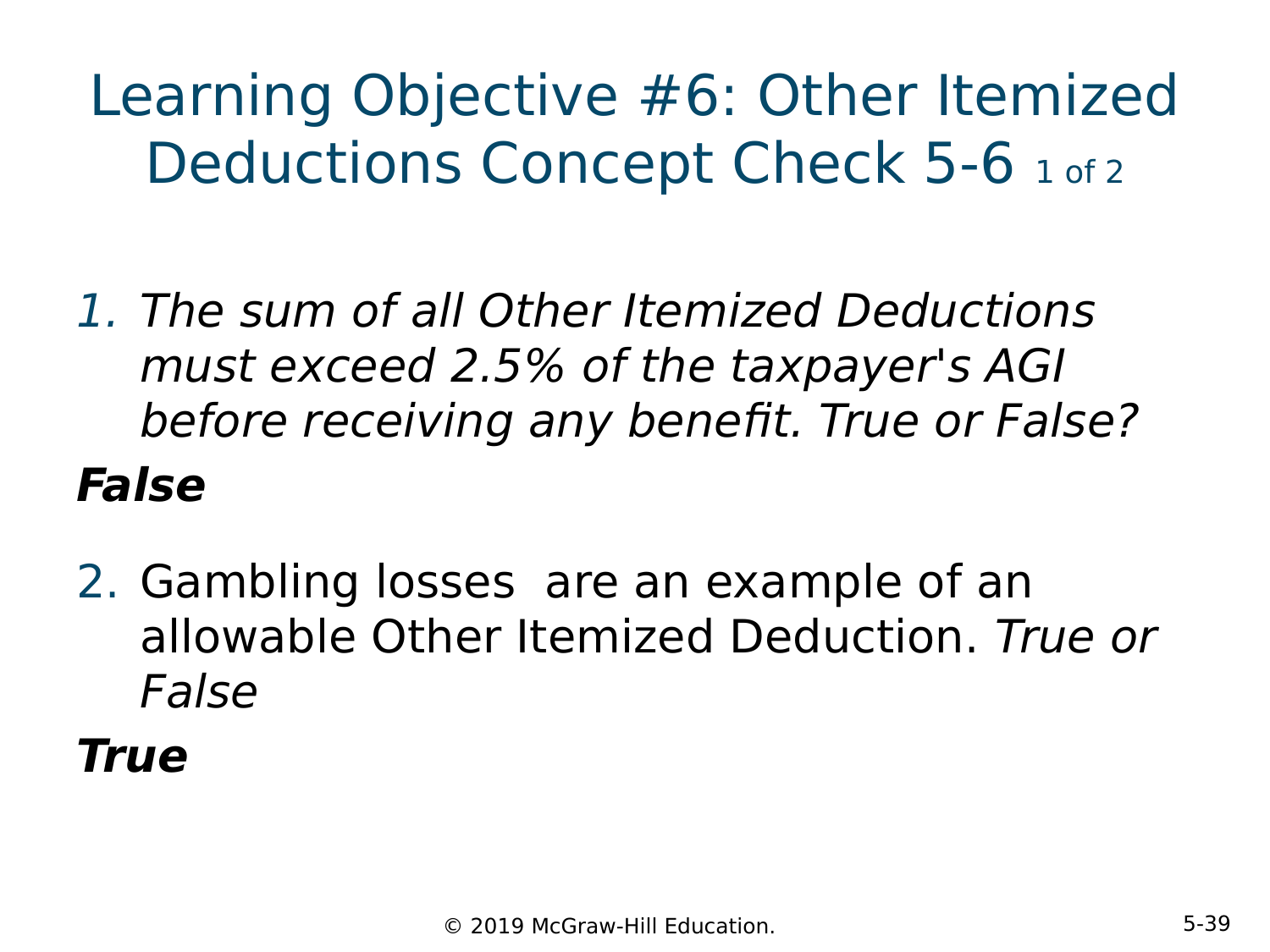

# Learning Objective #6: Other Itemized Deductions Concept Check 5-6 1 of 2
The sum of all Other Itemized Deductions must exceed 2.5% of the taxpayer's AGI before receiving any benefit. True or False?
False
Gambling losses  are an example of an allowable Other Itemized Deduction. True or False
True